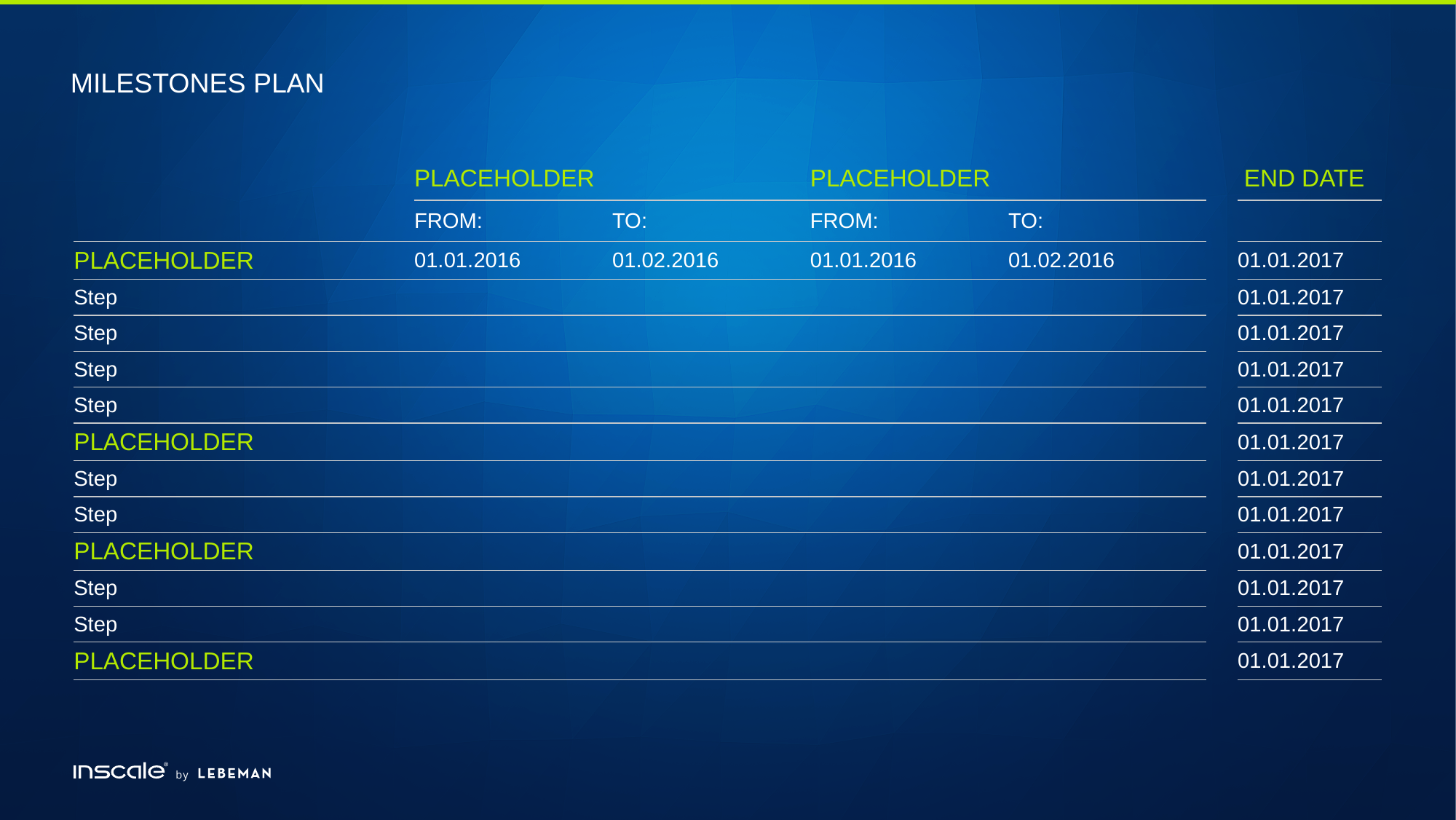

# Milestones plan

|  | Placeholder |  | Placeholder |  |  | End date |
| --- | --- | --- | --- | --- | --- | --- |
|  | From: | to: | From: | to: |  |  |
| Placeholder | 01.01.2016 | 01.02.2016 | 01.01.2016 | 01.02.2016 |  | 01.01.2017 |
| Step |  |  |  |  |  | 01.01.2017 |
| Step |  |  |  |  |  | 01.01.2017 |
| Step |  |  |  |  |  | 01.01.2017 |
| Step |  |  |  |  |  | 01.01.2017 |
| Placeholder |  |  |  |  |  | 01.01.2017 |
| Step |  |  |  |  |  | 01.01.2017 |
| Step |  |  |  |  |  | 01.01.2017 |
| Placeholder |  |  |  |  |  | 01.01.2017 |
| Step |  |  |  |  |  | 01.01.2017 |
| Step |  |  |  |  |  | 01.01.2017 |
| Placeholder |  |  |  |  |  | 01.01.2017 |